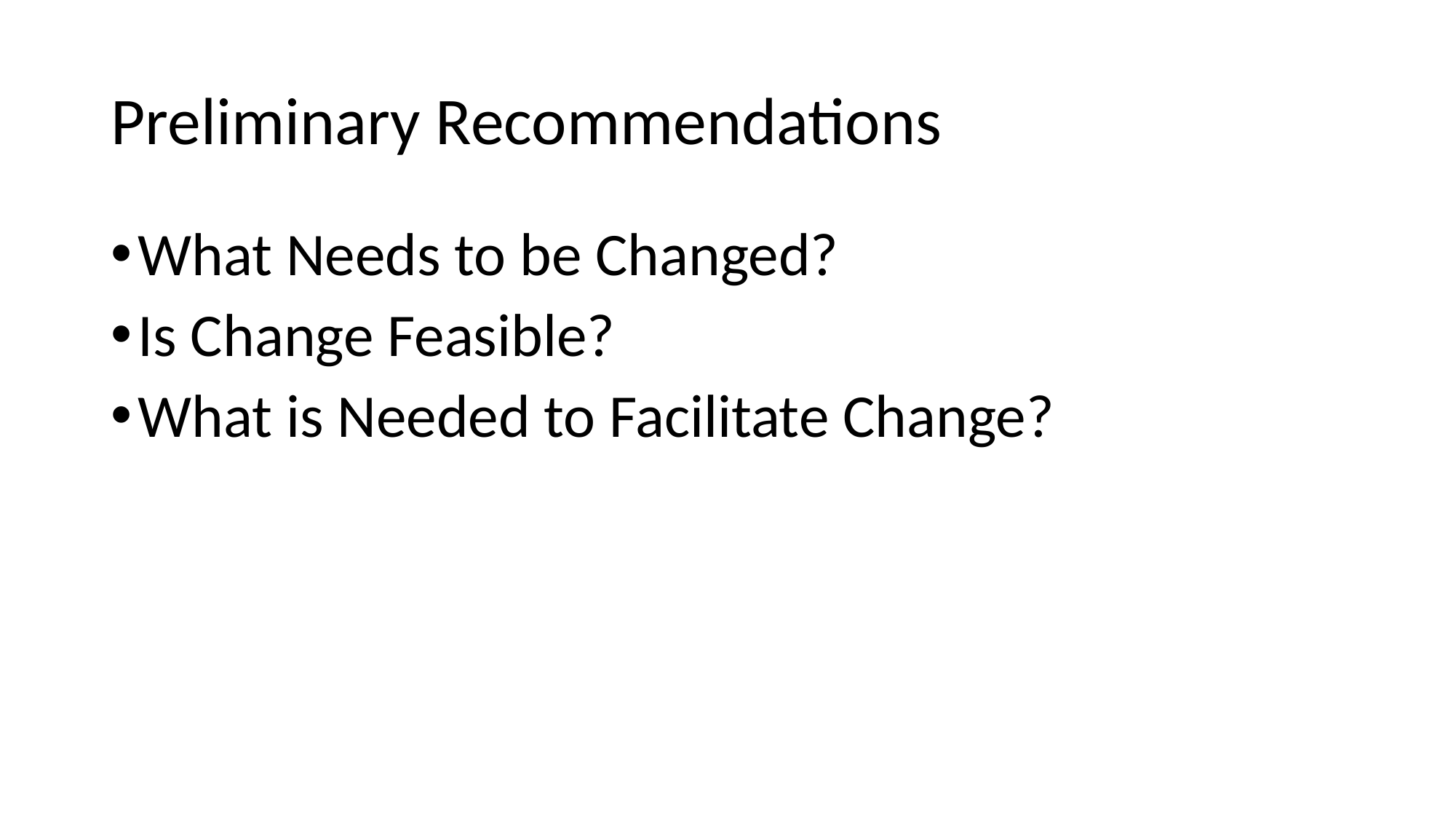

# Preliminary Recommendations
What Needs to be Changed?
Is Change Feasible?
What is Needed to Facilitate Change?